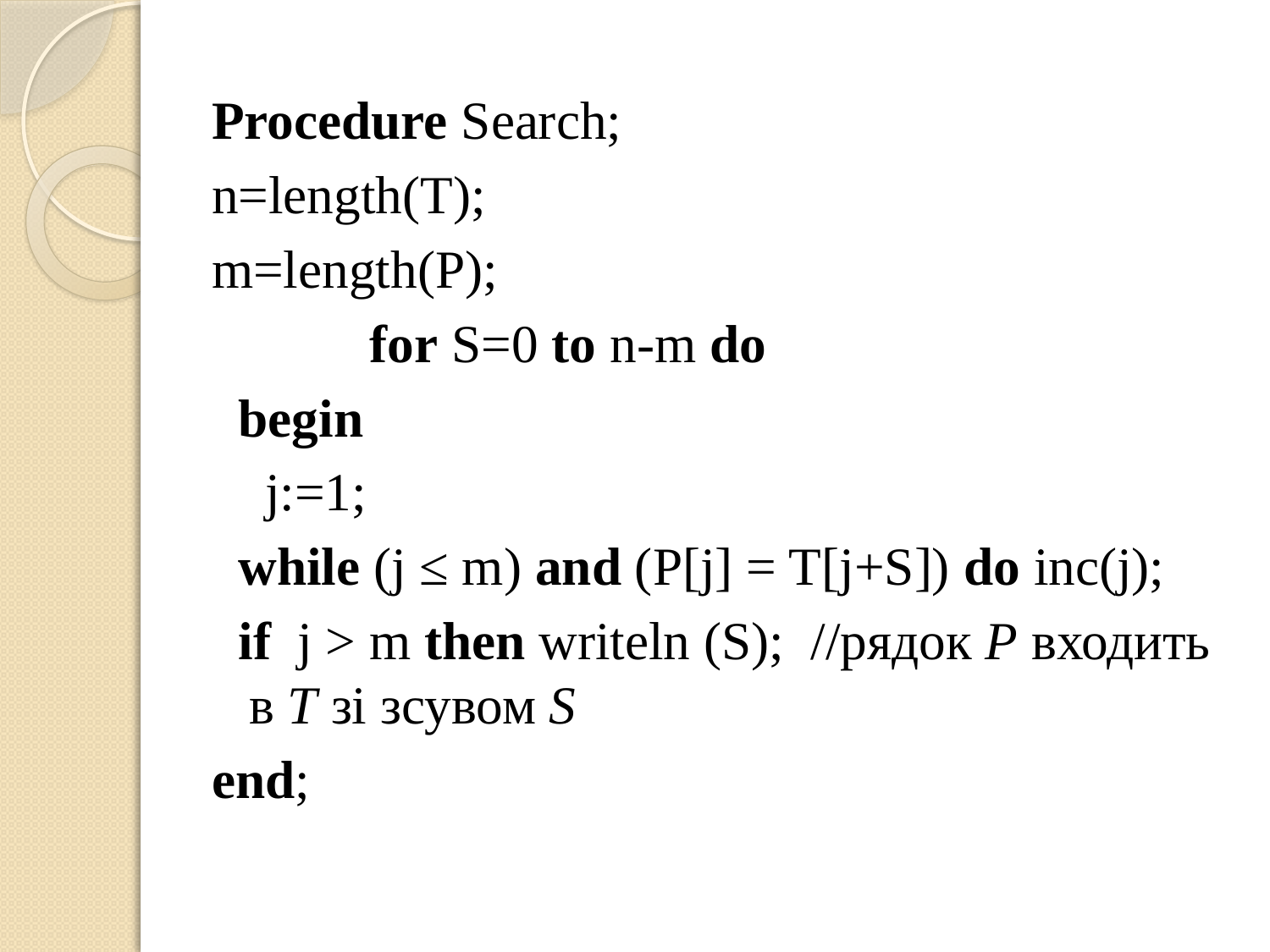

Procedure Search;
n=length(T);
m=length(P);
   	for S=0 to n-m do
  begin
    j:=1;
  while (j ≤ m) and (P[j] = T[j+S]) do inc(j);
  if  j > m then writeln (S);  //рядок P входить в Т зі зсувом S
end;